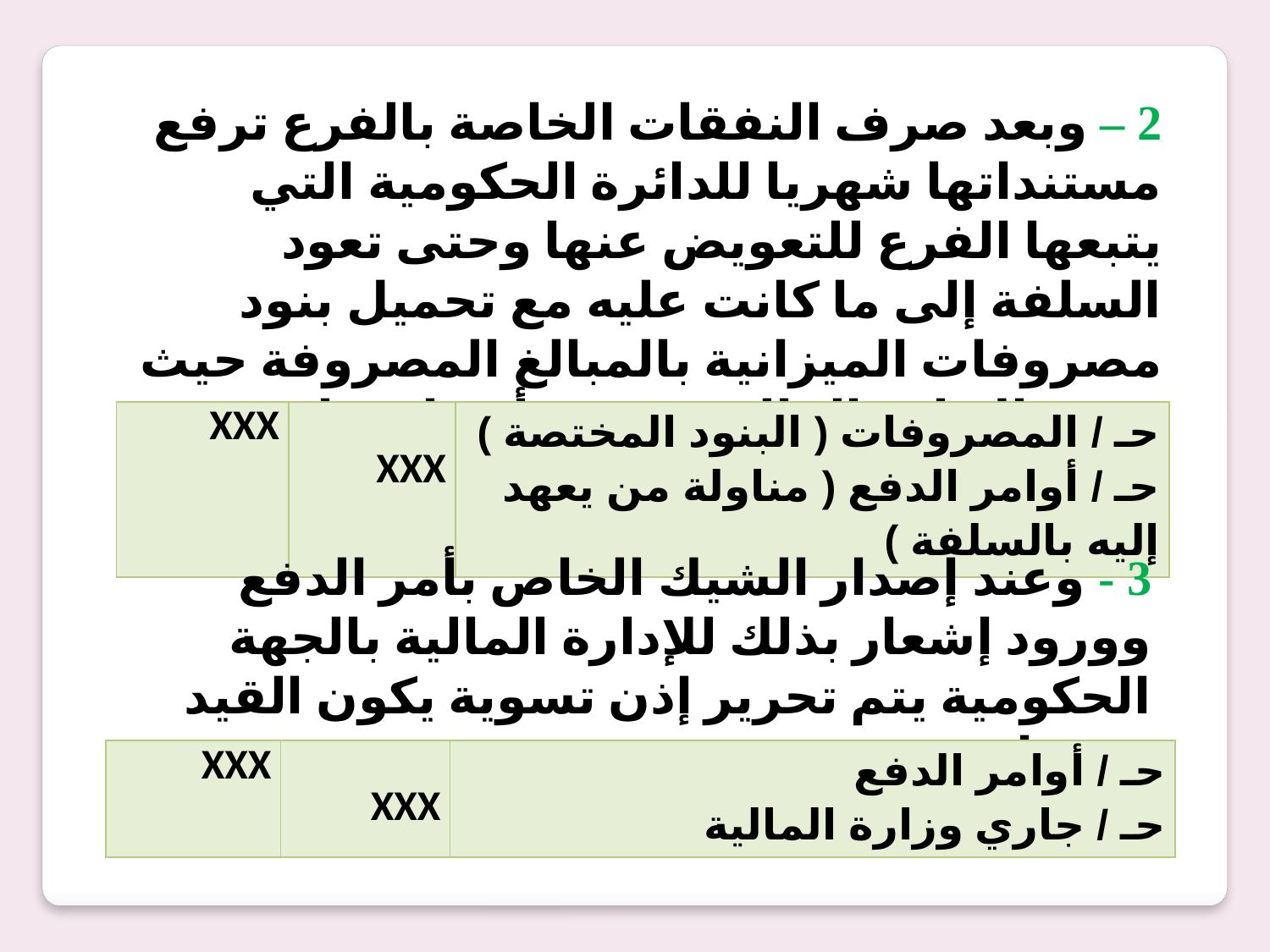

2 – وبعد صرف النفقات الخاصة بالفرع ترفع مستنداتها شهريا للدائرة الحكومية التي يتبعها الفرع للتعويض عنها وحتى تعود السلفة إلى ما كانت عليه مع تحميل بنود مصروفات الميزانية بالمبالغ المصروفة حيث تقوم الإدارة المالية بتحرير أمر اعتماد صرف يكون القيد من واقعه :

| XXX | XXX | حـ / المصروفات ( البنود المختصة ) حـ / أوامر الدفع ( مناولة من يعهد إليه بالسلفة ) |
| --- | --- | --- |
3 - وعند إصدار الشيك الخاص بأمر الدفع وورود إشعار بذلك للإدارة المالية بالجهة الحكومية يتم تحرير إذن تسوية يكون القيد من واقعه :

| XXX | XXX | حـ / أوامر الدفع حـ / جاري وزارة المالية |
| --- | --- | --- |